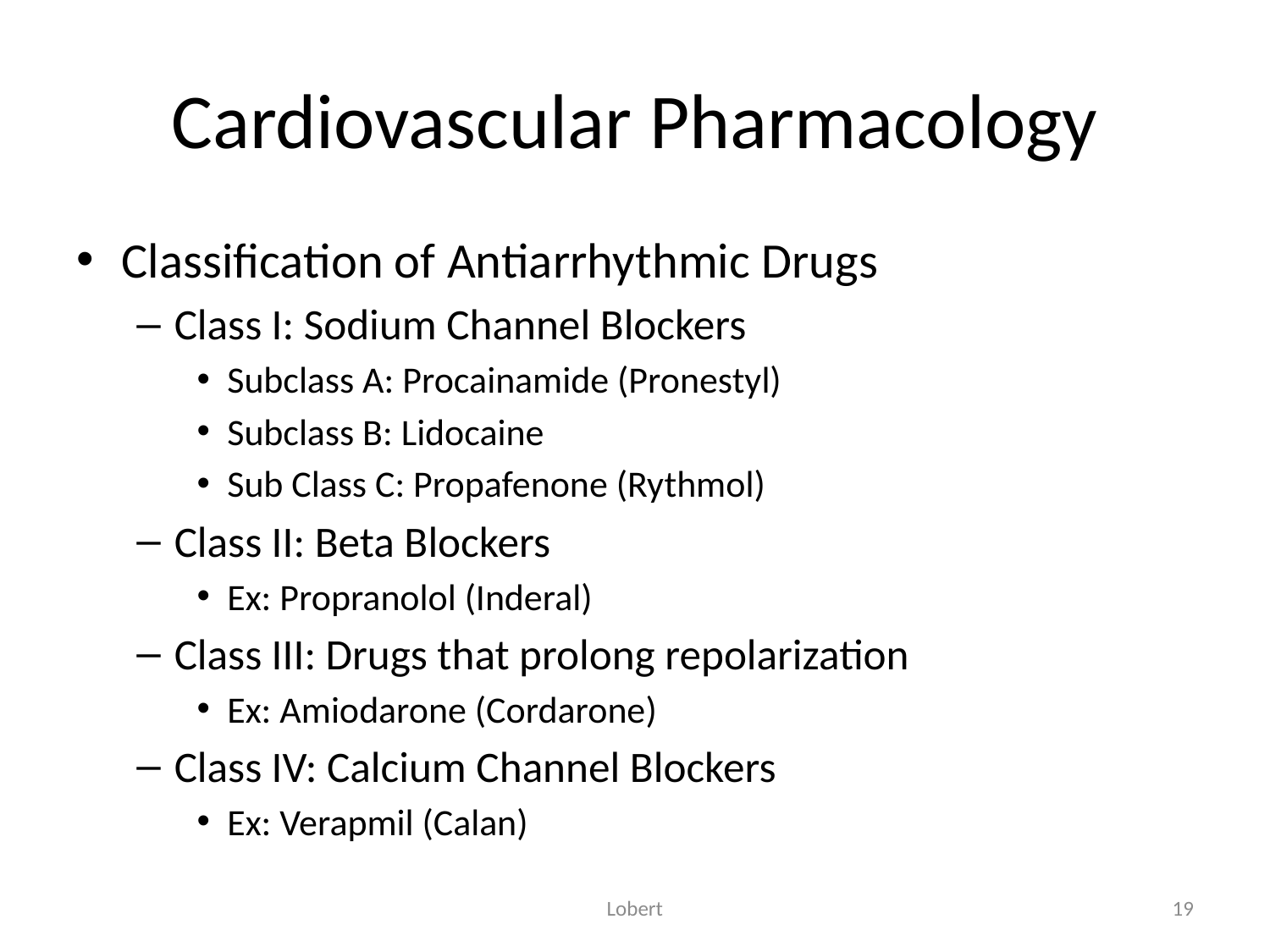

# Cardiovascular Pharmacology
Classification of Antiarrhythmic Drugs
Class I: Sodium Channel Blockers
Subclass A: Procainamide (Pronestyl)
Subclass B: Lidocaine
Sub Class C: Propafenone (Rythmol)
Class II: Beta Blockers
Ex: Propranolol (Inderal)
Class III: Drugs that prolong repolarization
Ex: Amiodarone (Cordarone)
Class IV: Calcium Channel Blockers
Ex: Verapmil (Calan)
Lobert
19